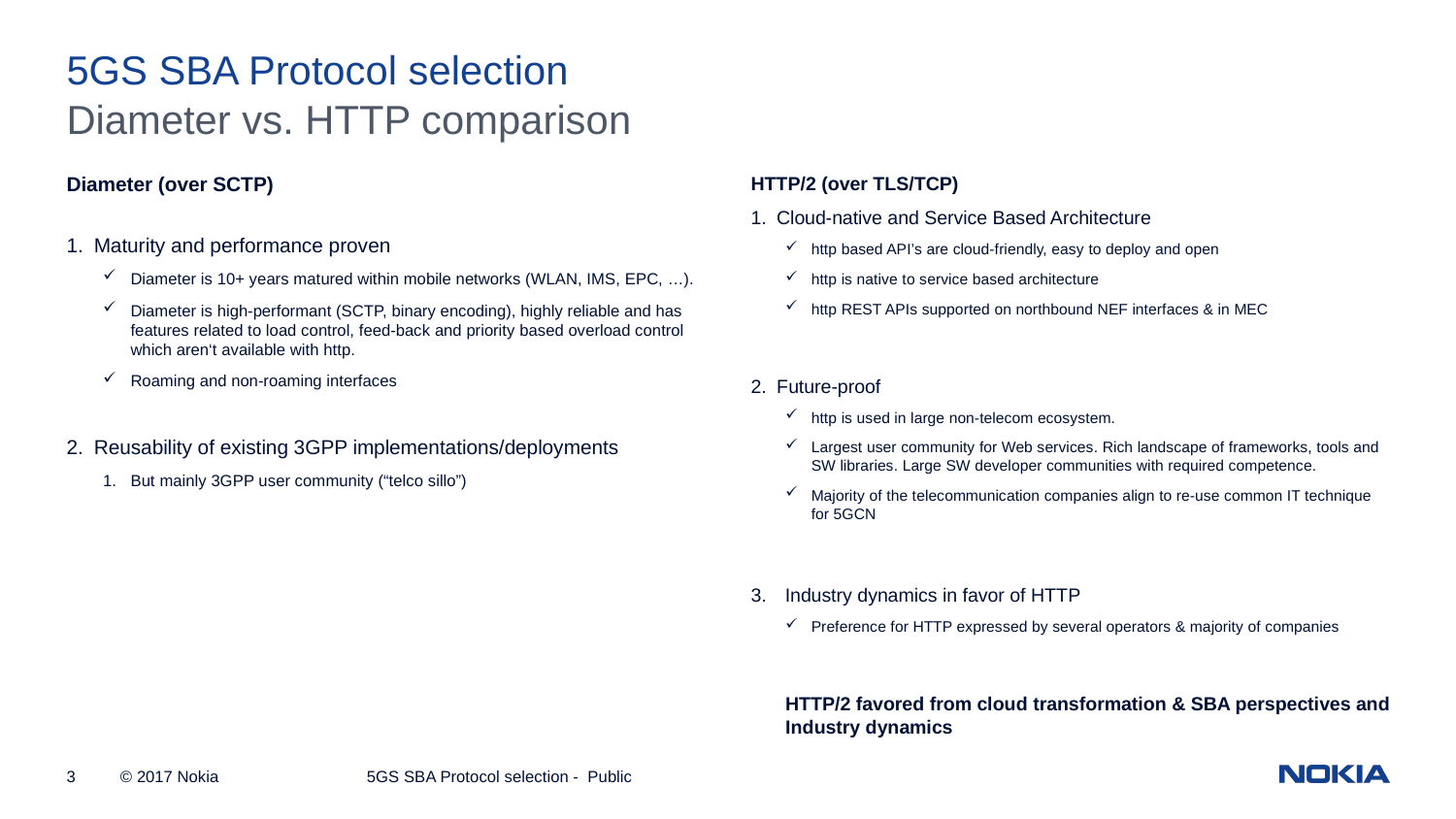

5GS SBA Protocol selection
Diameter vs. HTTP comparison

Diameter (over SCTP)
Maturity and performance proven
Diameter is 10+ years matured within mobile networks (WLAN, IMS, EPC, …).
Diameter is high-performant (SCTP, binary encoding), highly reliable and has features related to load control, feed-back and priority based overload control which aren‘t available with http.
Roaming and non-roaming interfaces

Reusability of existing 3GPP implementations/deployments
But mainly 3GPP user community (“telco sillo”)

HTTP/2 (over TLS/TCP)
Cloud-native and Service Based Architecture
http based API’s are cloud-friendly, easy to deploy and open
http is native to service based architecture
http REST APIs supported on northbound NEF interfaces & in MEC

Future-proof
http is used in large non-telecom ecosystem.
Largest user community for Web services. Rich landscape of frameworks, tools and SW libraries. Large SW developer communities with required competence.
Majority of the telecommunication companies align to re-use common IT technique for 5GCN

Industry dynamics in favor of HTTP
Preference for HTTP expressed by several operators & majority of companies

HTTP/2 favored from cloud transformation & SBA perspectives and Industry dynamics

5GS SBA Protocol selection -  Public